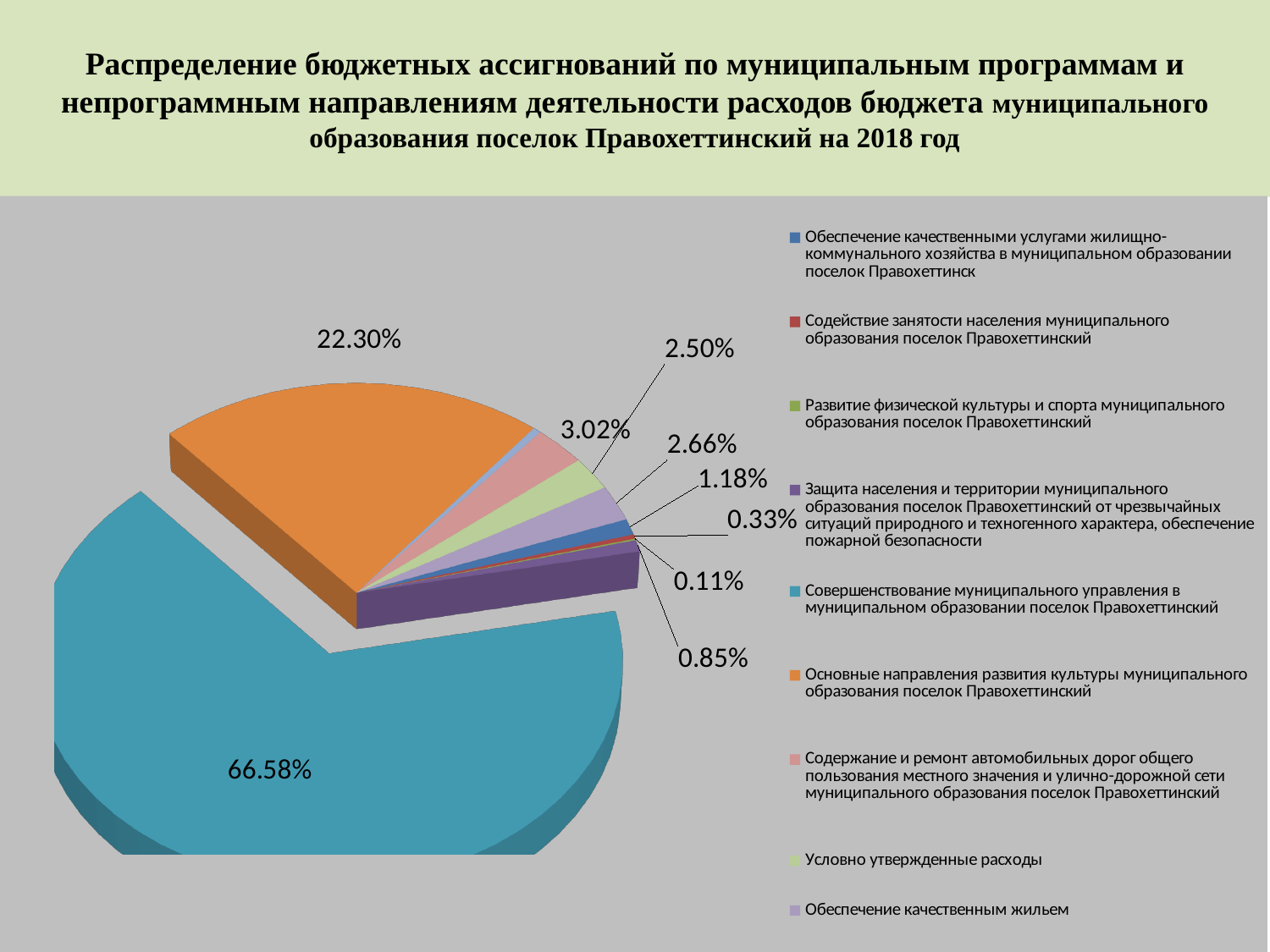

# Распределение бюджетных ассигнований по муниципальным программам и непрограммным направлениям деятельности расходов бюджета муниципального образования поселок Правохеттинский на 2018 год

[unsupported chart]